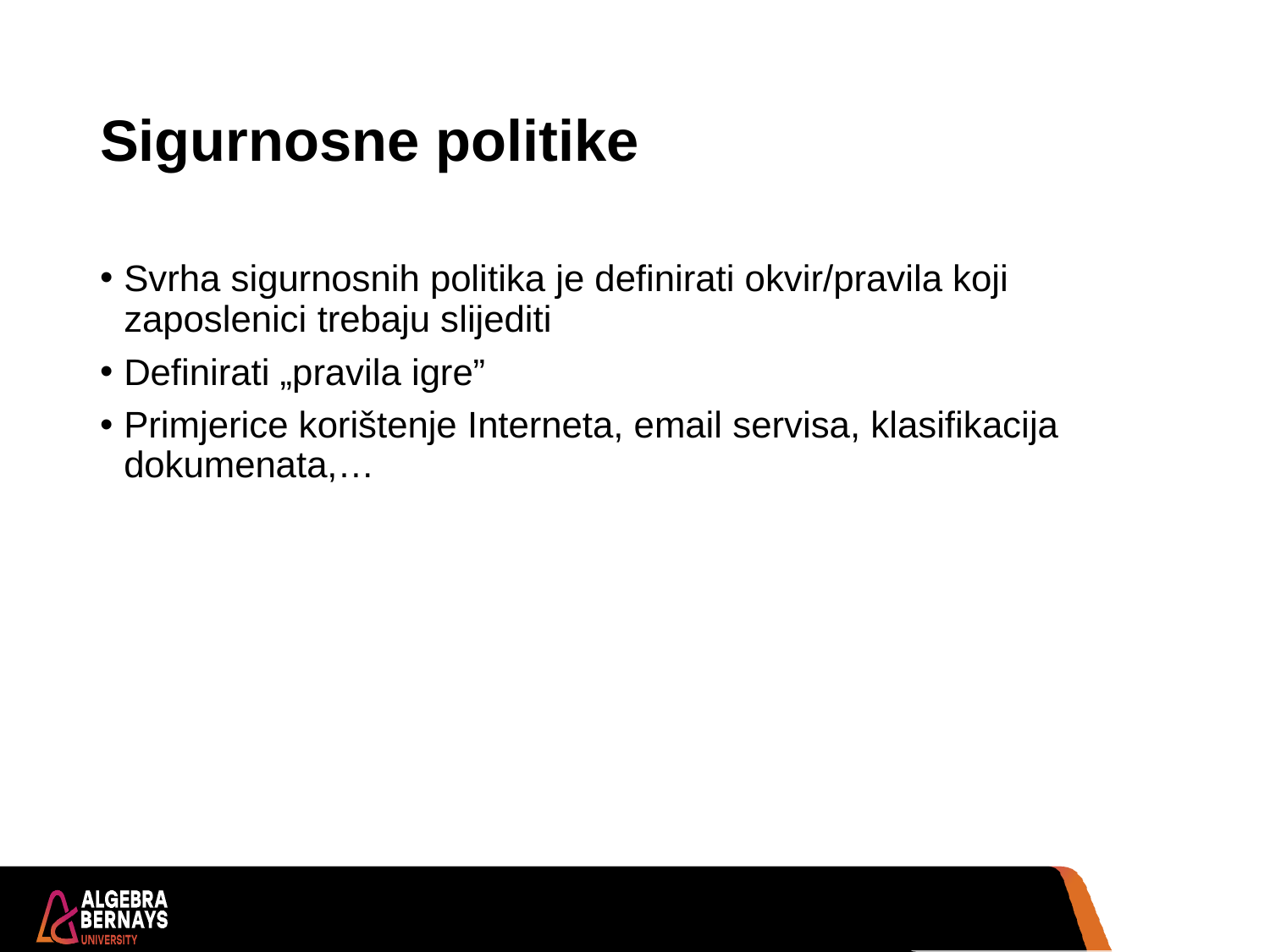

# Sigurnosne politike
Svrha sigurnosnih politika je definirati okvir/pravila koji zaposlenici trebaju slijediti
Definirati „pravila igre”
Primjerice korištenje Interneta, email servisa, klasifikacija dokumenata,…